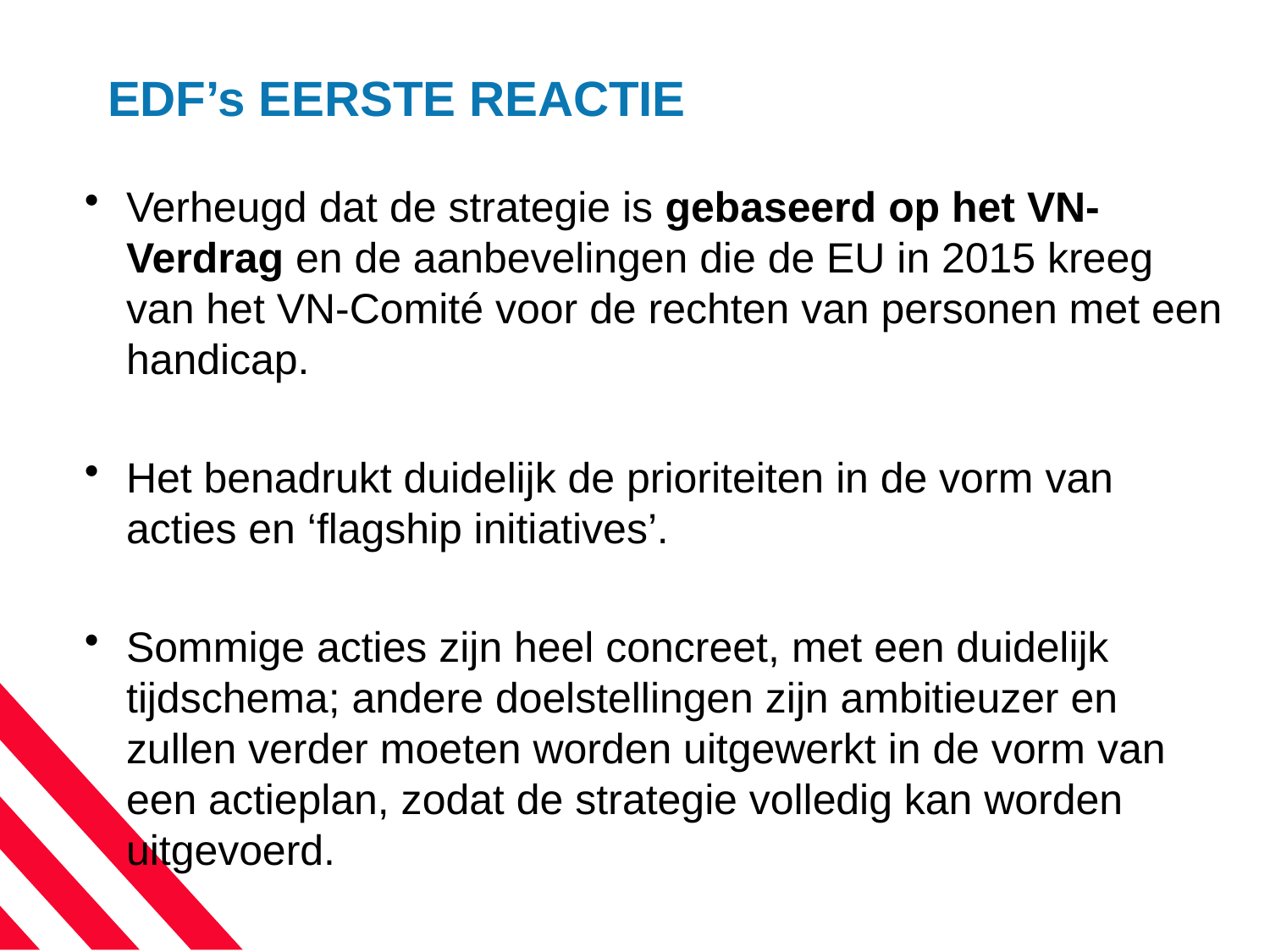

# EDF’s EERSTE REACTIE
Verheugd dat de strategie is gebaseerd op het VN-Verdrag en de aanbevelingen die de EU in 2015 kreeg van het VN-Comité voor de rechten van personen met een handicap.

Het benadrukt duidelijk de prioriteiten in de vorm van acties en ‘flagship initiatives’.

Sommige acties zijn heel concreet, met een duidelijk tijdschema; andere doelstellingen zijn ambitieuzer en zullen verder moeten worden uitgewerkt in de vorm van een actieplan, zodat de strategie volledig kan worden uitgevoerd.